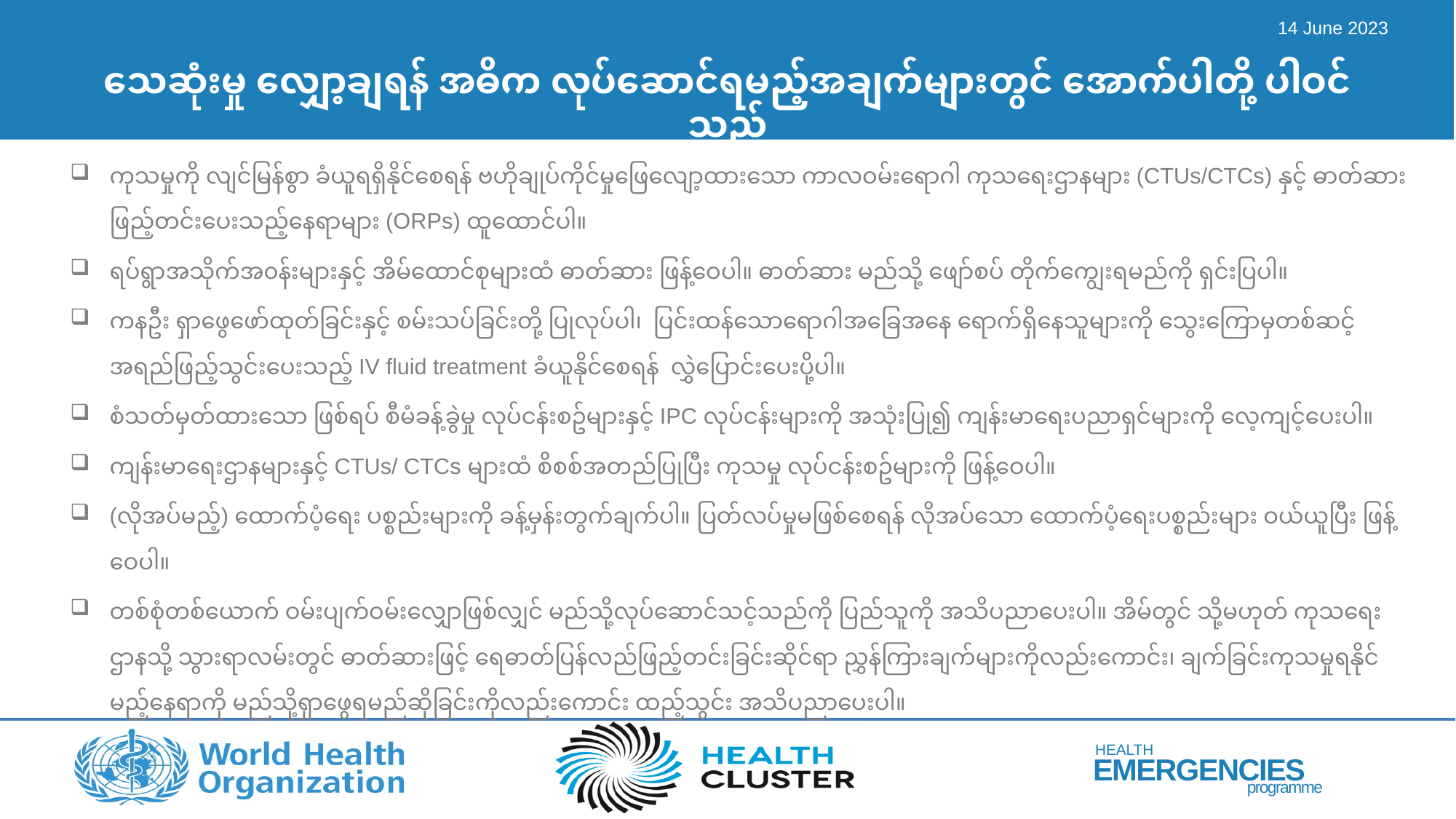

14 June 2023
# သေဆုံးမှု လျှော့ချရန် အဓိက လုပ်ဆောင်ရမည့်အချက်များတွင် အောက်ပါတို့ ပါဝင်သည်
ကုသမှုကို လျင်မြန်စွာ ခံယူရရှိနိုင်စေရန် ဗဟိုချုပ်ကိုင်မှုဖြေလျော့ထားသော ကာလဝမ်းရောဂါ ကုသရေးဌာနများ (CTUs/CTCs) နှင့် ဓာတ်ဆားဖြည့်တင်းပေးသည့်နေရာများ (ORPs) ထူထောင်ပါ။
ရပ်ရွာအသိုက်အ၀န်းများနှင့် အိမ်ထောင်စုများထံ ဓာတ်ဆား ဖြန့်ဝေပါ။ ဓာတ်ဆား မည်သို့ ဖျော်စပ် တိုက်ကျွေးရမည်ကို ရှင်းပြပါ။
ကနဦး ရှာဖွေဖော်ထုတ်ခြင်းနှင့် စမ်းသပ်ခြင်းတို့ ပြုလုပ်ပါ၊  ပြင်းထန်သောရောဂါအခြေအနေ ရောက်ရှိနေသူများကို သွေးကြောမှတစ်ဆင့် အရည်ဖြည့်သွင်းပေးသည့် IV fluid treatment ခံယူနိုင်စေရန်  လွှဲပြောင်းပေးပို့ပါ။
စံသတ်မှတ်ထားသော ဖြစ်ရပ် စီမံခန့်ခွဲမှု လုပ်ငန်းစဥ်များနှင့် IPC လုပ်ငန်းများကို အသုံးပြု၍ ကျန်းမာရေးပညာရှင်များကို လေ့ကျင့်ပေးပါ။
ကျန်းမာရေးဌာနများနှင့် CTUs/ CTCs များထံ စိစစ်အတည်ပြုပြီး ကုသမှု လုပ်ငန်းစဥ်များကို ဖြန့်ဝေပါ။
(လိုအပ်မည့်) ထောက်ပံ့ရေး ပစ္စည်းများကို ခန့်မှန်းတွက်ချက်ပါ။ ပြတ်လပ်မှုမဖြစ်စေရန် လိုအပ်သော ထောက်ပံ့ရေးပစ္စည်းများ ဝယ်ယူပြီး ဖြန့်ဝေပါ။
တစ်စုံတစ်ယောက် ဝမ်းပျက်ဝမ်းလျှောဖြစ်လျှင် မည်သို့လုပ်ဆောင်သင့်သည်ကို ပြည်သူကို အသိပညာပေးပါ။ အိမ်တွင် သို့မဟုတ် ကုသရေးဌာနသို့ သွားရာလမ်းတွင် ဓာတ်ဆားဖြင့် ရေဓာတ်ပြန်လည်ဖြည့်တင်းခြင်းဆိုင်ရာ ညွှန်ကြားချက်များကိုလည်းကောင်း၊ ချက်ခြင်းကုသမှုရနိုင်မည့်နေရာကို မည်သို့ရှာဖွေရမည်ဆိုခြင်းကိုလည်းကောင်း ထည့်သွင်း အသိပညာပေးပါ။